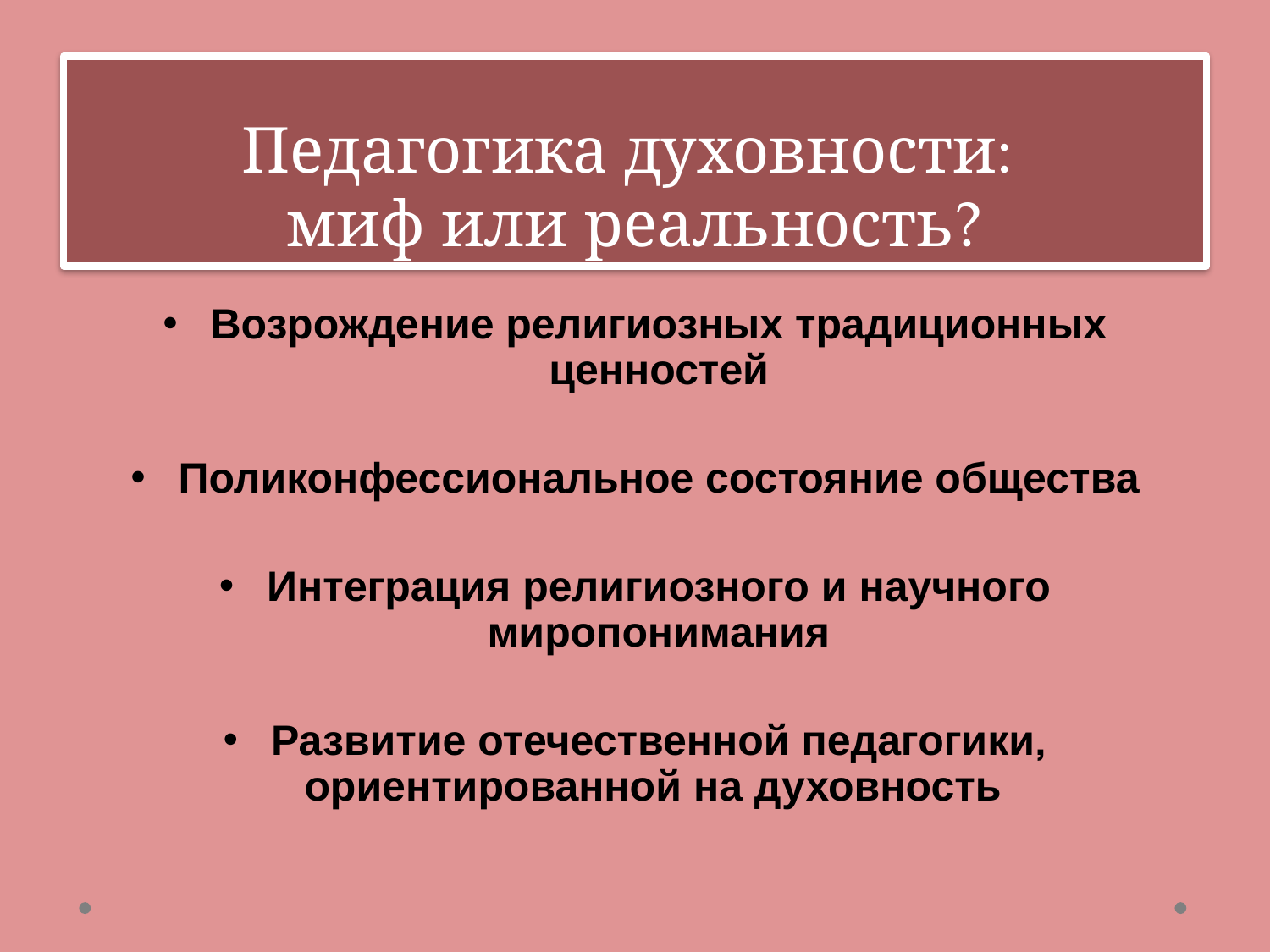

# Педагогика духовности: миф или реальность?
Возрождение религиозных традиционных ценностей

Поликонфессиональное состояние общества

Интеграция религиозного и научного миропонимания

Развитие отечественной педагогики, ориентированной на духовность